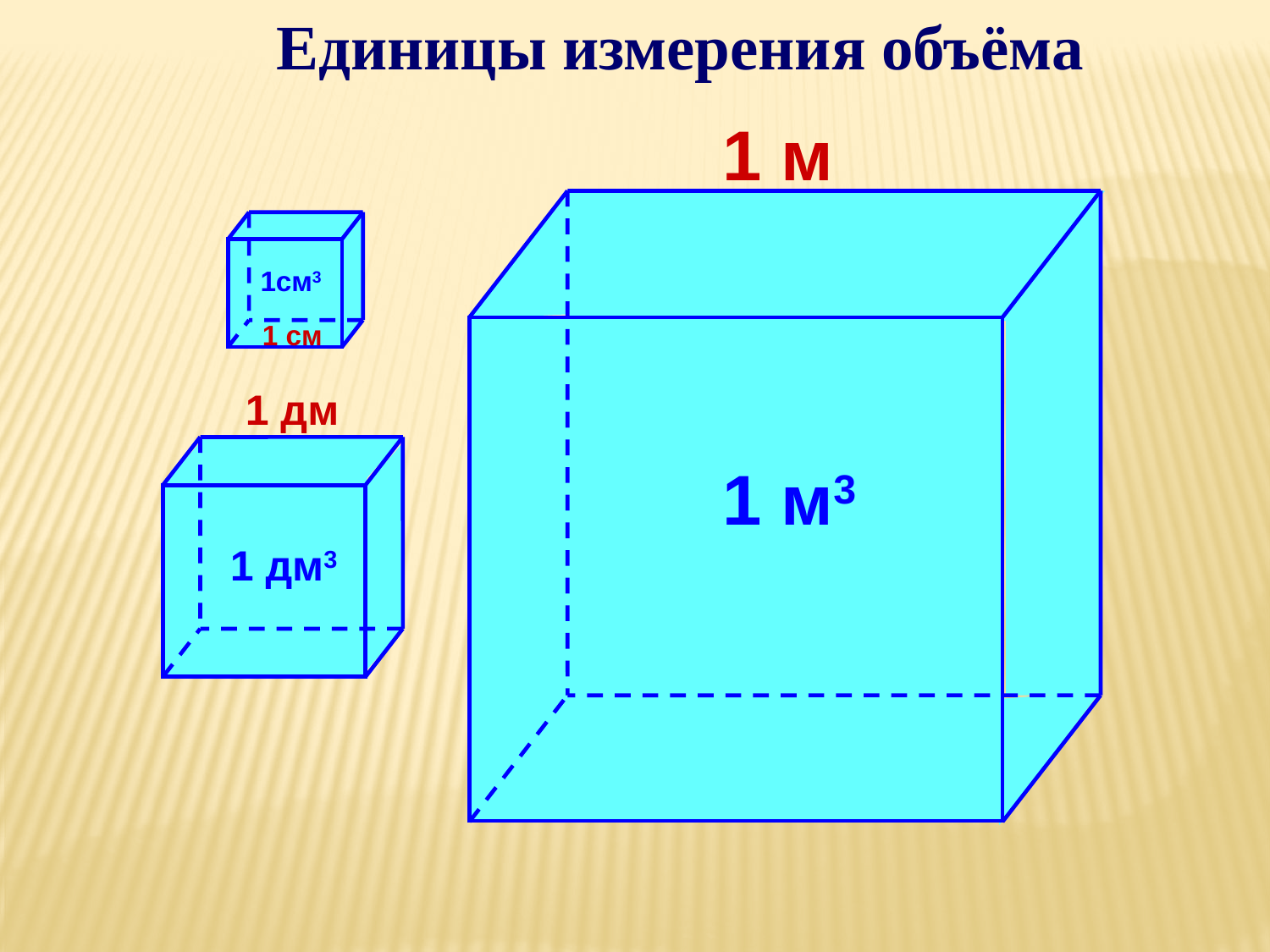

Единицы измерения объёма
1 м

1см3
1 см
1 дм

1 м3
1 дм3